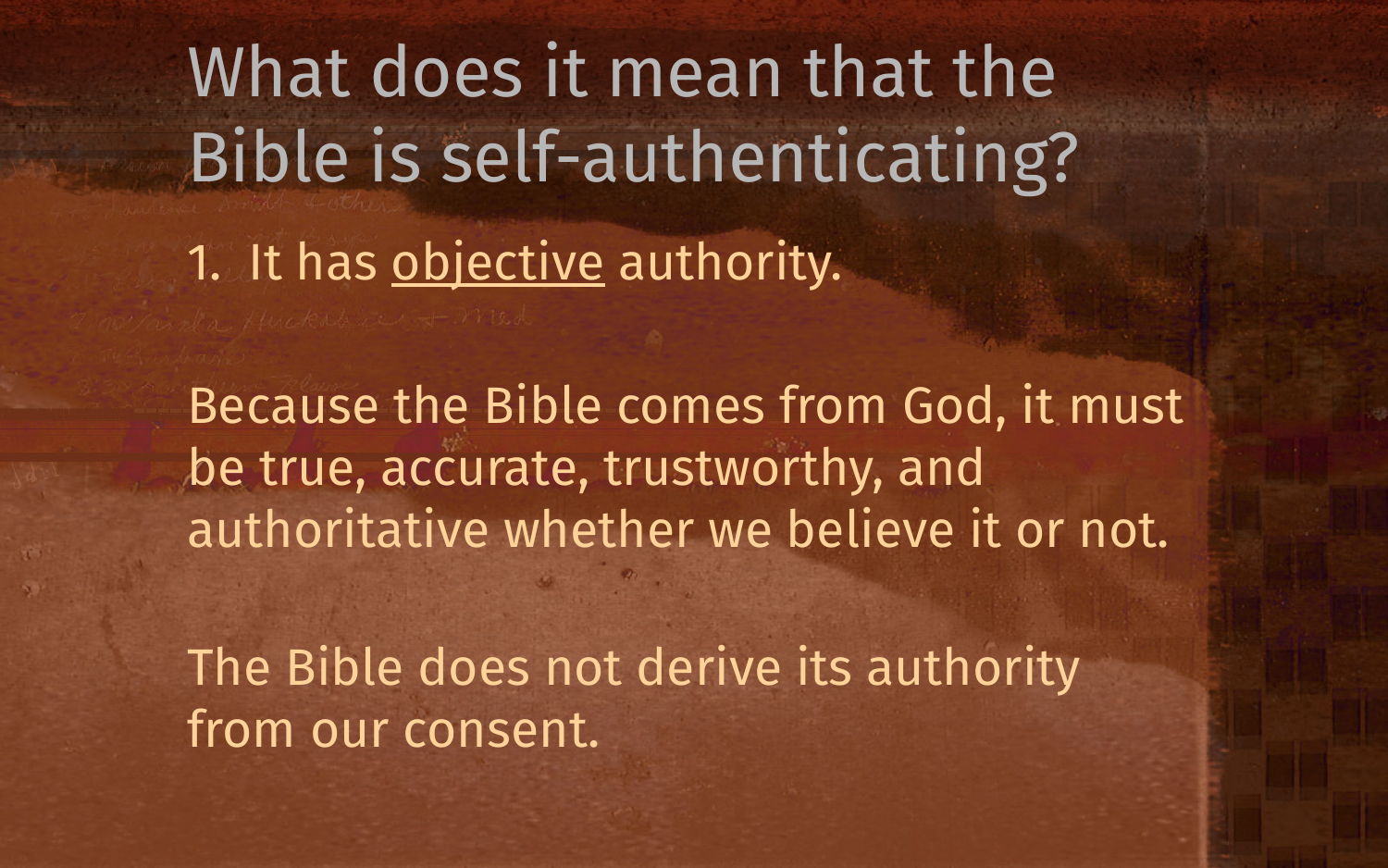

What does it mean that the Bible is self-authenticating?
1.  It has objective authority.

Because the Bible comes from God, it must be true, accurate, trustworthy, and authoritative whether we believe it or not.

The Bible does not derive its authority
from our consent.